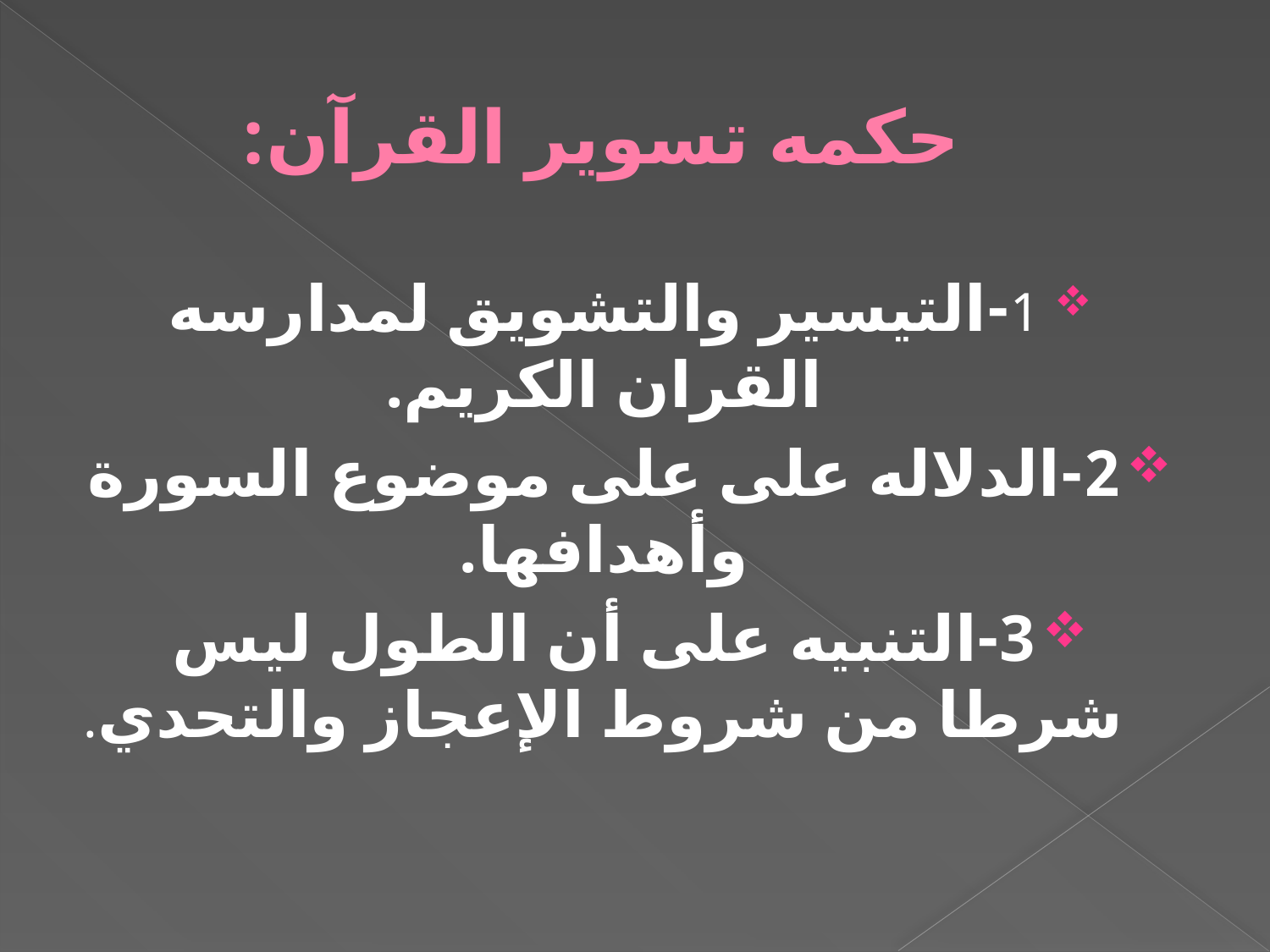

# حكمه تسوير القرآن:
1-التيسير والتشويق لمدارسه القران الكريم.
2-الدلاله على على موضوع السورة وأهدافها.
3-التنبيه على أن الطول ليس شرطا من شروط الإعجاز والتحدي.